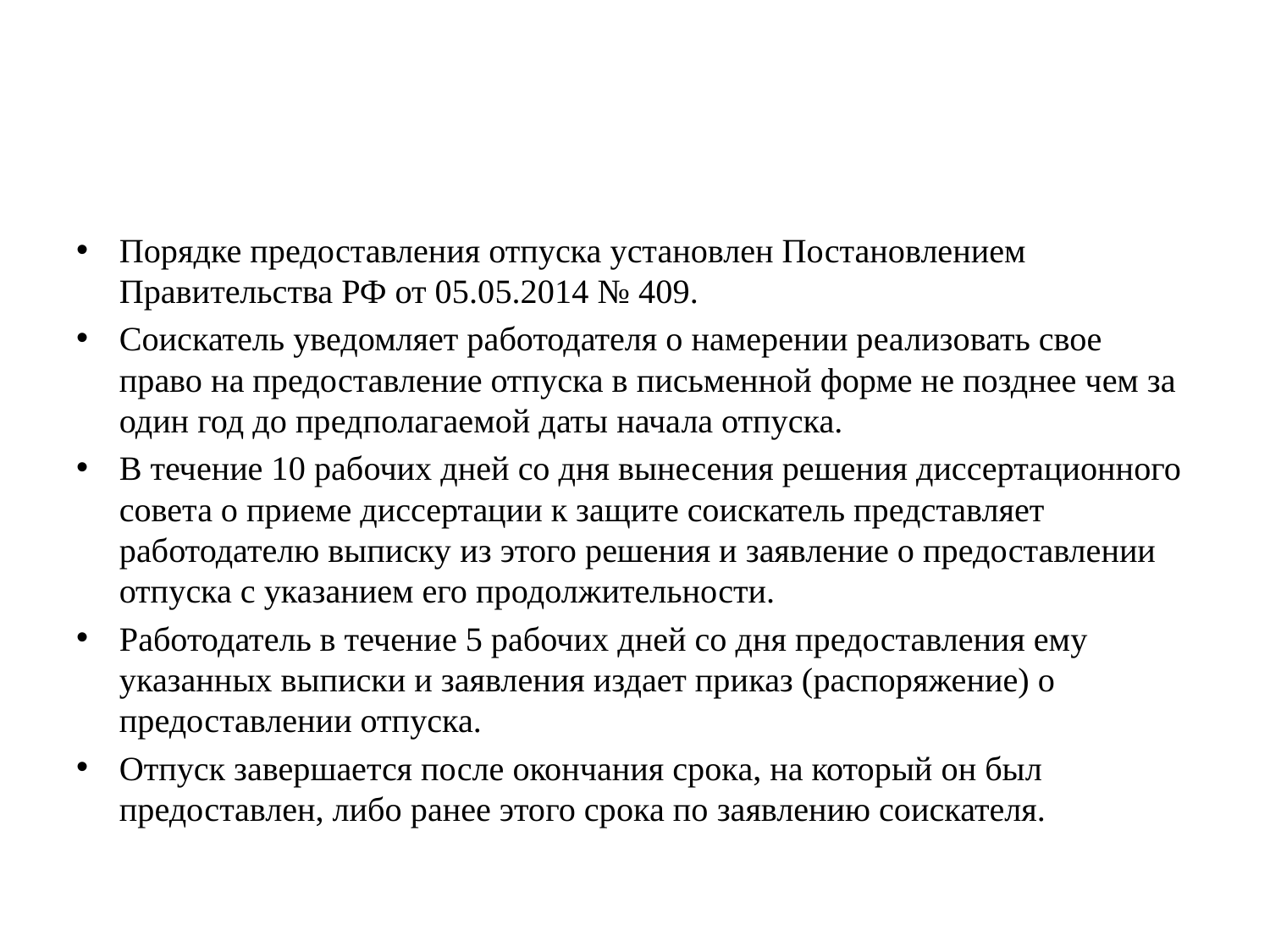

#
Порядке предоставления отпуска установлен Постановлением Правительства РФ от 05.05.2014 № 409.
Соискатель уведомляет работодателя о намерении реализовать свое право на предоставление отпуска в письменной форме не позднее чем за один год до предполагаемой даты начала отпуска.
В течение 10 рабочих дней со дня вынесения решения диссертационного совета о приеме диссертации к защите соискатель представляет работодателю выписку из этого решения и заявление о предоставлении отпуска с указанием его продолжительности.
Работодатель в течение 5 рабочих дней со дня предоставления ему указанных выписки и заявления издает приказ (распоряжение) о предоставлении отпуска.
Отпуск завершается после окончания срока, на который он был предоставлен, либо ранее этого срока по заявлению соискателя.